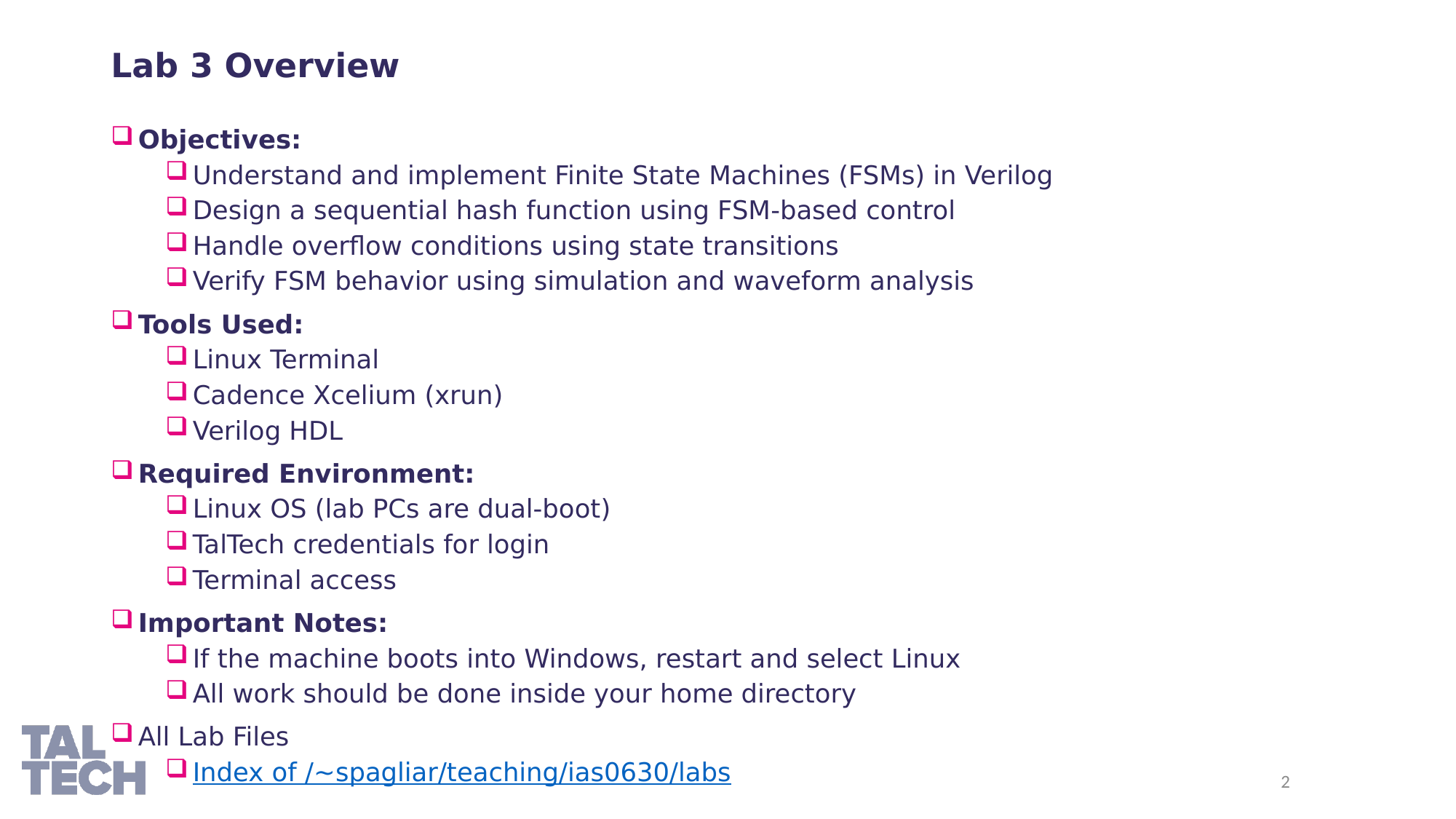

# Lab 3 Overview
Objectives:
Understand and implement Finite State Machines (FSMs) in Verilog
Design a sequential hash function using FSM-based control
Handle overflow conditions using state transitions
Verify FSM behavior using simulation and waveform analysis
Tools Used:
Linux Terminal
Cadence Xcelium (xrun)
Verilog HDL
Required Environment:
Linux OS (lab PCs are dual-boot)
TalTech credentials for login
Terminal access
Important Notes:
If the machine boots into Windows, restart and select Linux
All work should be done inside your home directory
All Lab Files
Index of /~spagliar/teaching/ias0630/labs

2